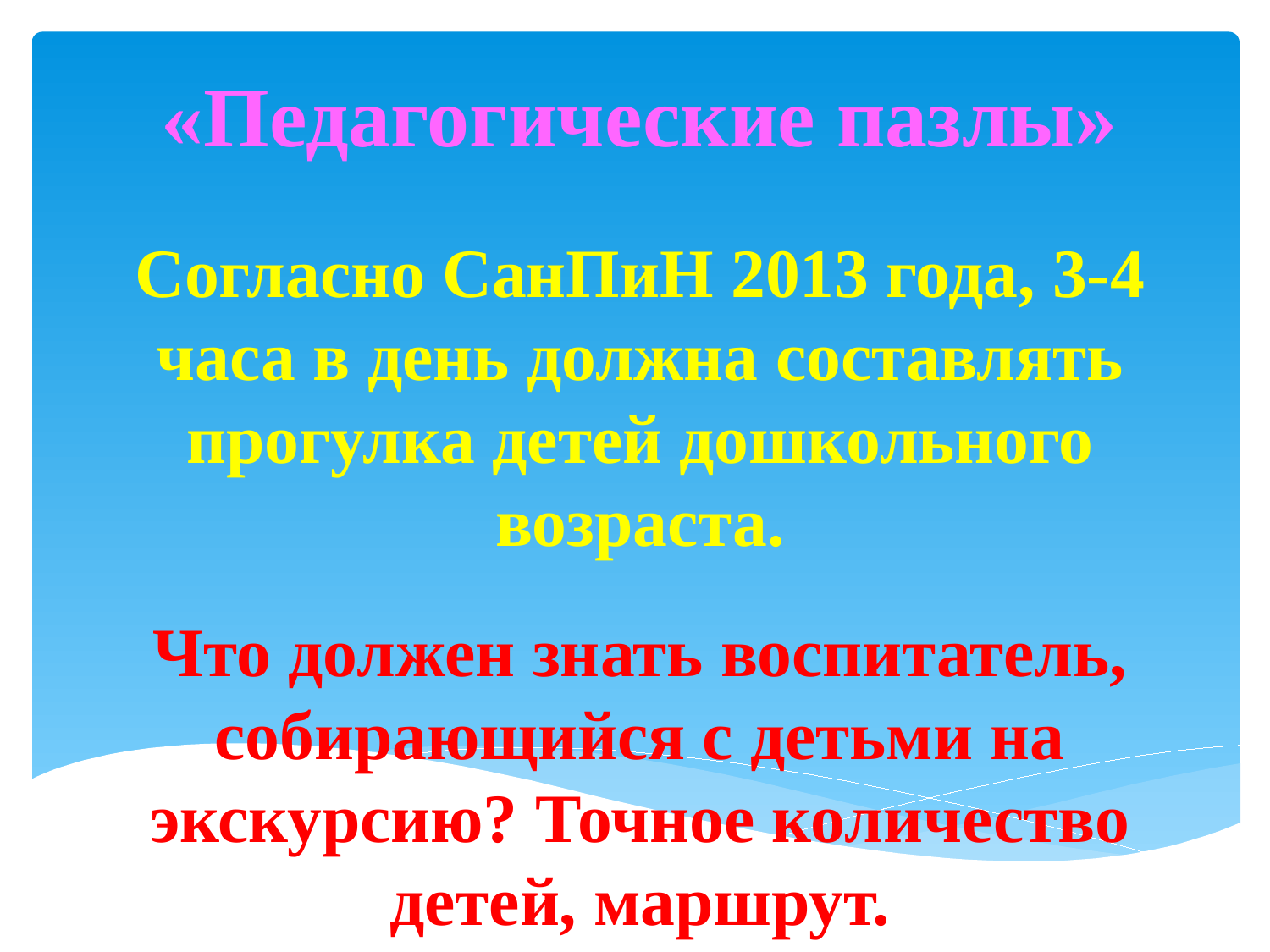

# «Педагогические пазлы»
Согласно СанПиН 2013 года, 3-4 часа в день должна составлять прогулка детей дошкольного возраста.

Что должен знать воспитатель, собирающийся с детьми на экскурсию? Точное количество детей, маршрут.